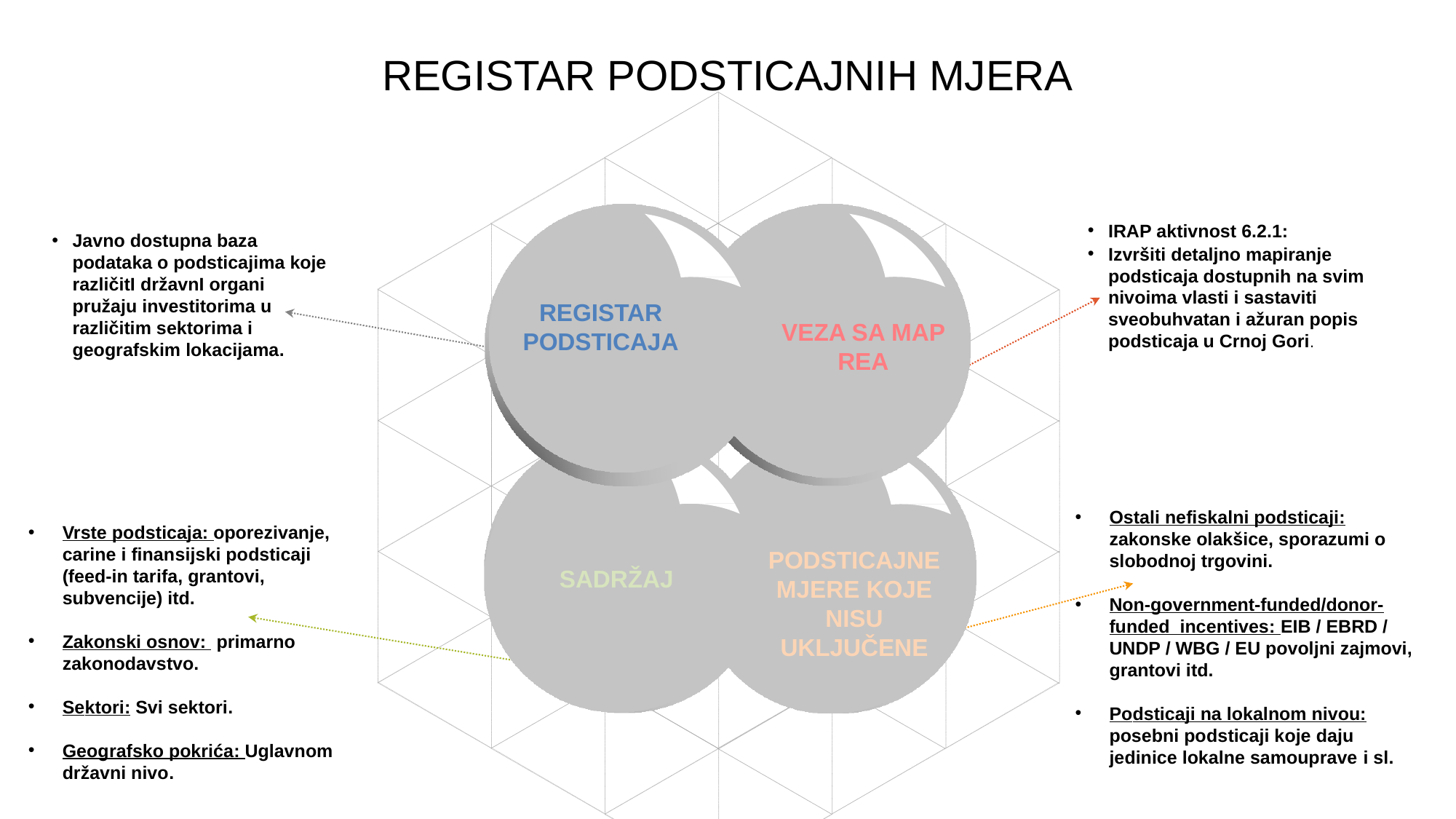

# REGISTAR PODSTICAJNIH MJERA

IRAP aktivnost 6.2.1:
Izvršiti detaljno mapiranje podsticaja dostupnih na svim nivoima vlasti i sastaviti sveobuhvatan i ažuran popis podsticaja u Crnoj Gori.

Javno dostupna baza podataka o podsticajima koje različitI državnI organi pružaju investitorima u različitim sektorima i geografskim lokacijama.

REGISTAR PODSTICAJA
VEZA SA MAP REA

Ostali nefiskalni podsticaji: zakonske olakšice, sporazumi o slobodnoj trgovini.

Non-government-funded/donor-funded  incentives: EIB / EBRD / UNDP / WBG / EU povoljni zajmovi, grantovi itd.

Podsticaji na lokalnom nivou: posebni podsticaji koje daju jedinice lokalne samouprave i sl.
Vrste podsticaja: oporezivanje, carine i finansijski podsticaji (feed-in tarifa, grantovi, subvencije) itd.

Zakonski osnov:  primarno zakonodavstvo.

Sektori: Svi sektori.

Geografsko pokrića: Uglavnom državni nivo.
PODSTICAJNE MJERE KOJE NISU UKLJUČENE

SADRŽAJ